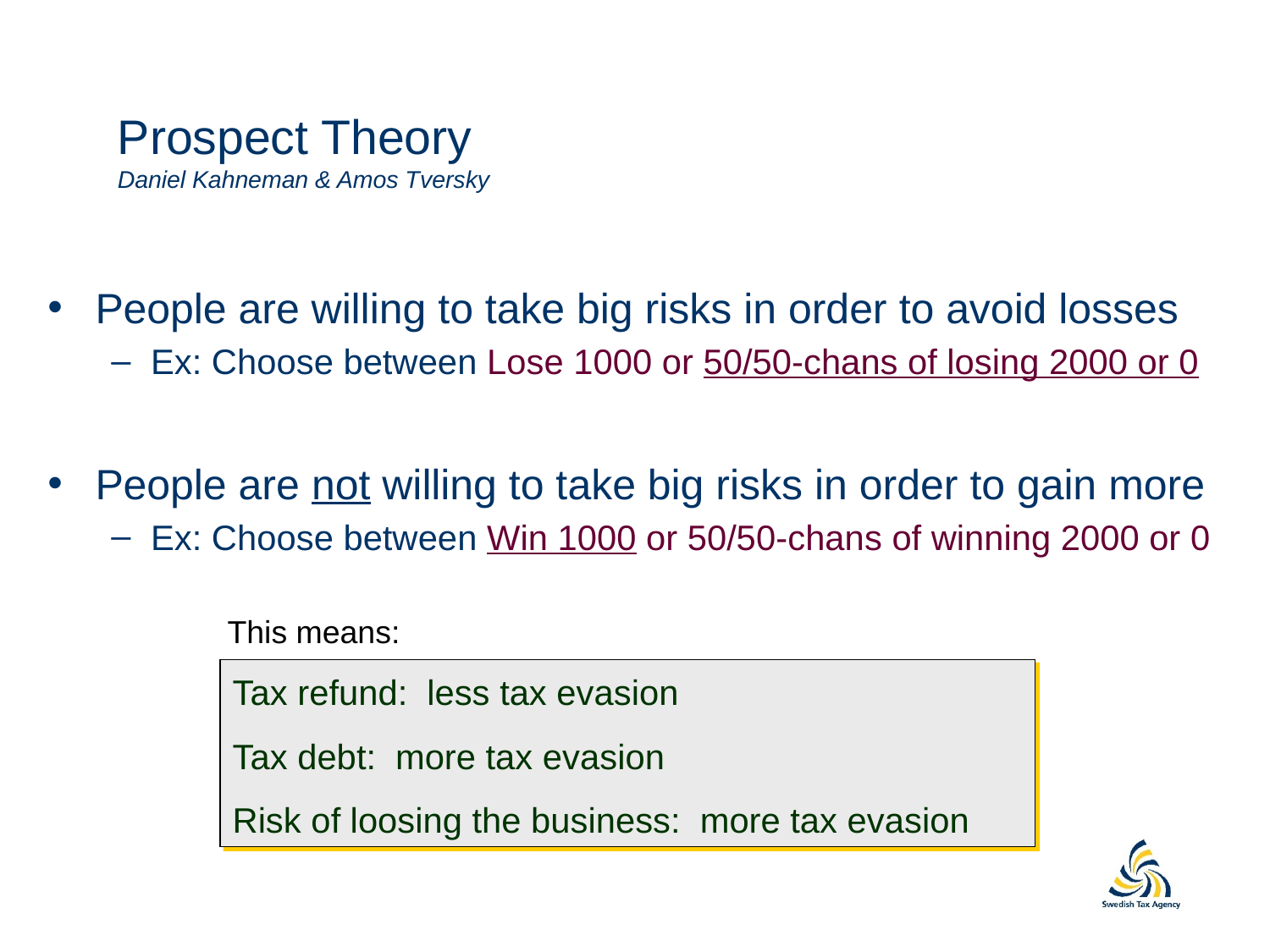

# Prospect Theory Daniel Kahneman & Amos Tversky
People are willing to take big risks in order to avoid losses
Ex: Choose between Lose 1000 or 50/50-chans of losing 2000 or 0

People are not willing to take big risks in order to gain more
Ex: Choose between Win 1000 or 50/50-chans of winning 2000 or 0

This means:
Tax refund:  less tax evasion
Tax debt:  more tax evasion
Risk of loosing the business:  more tax evasion